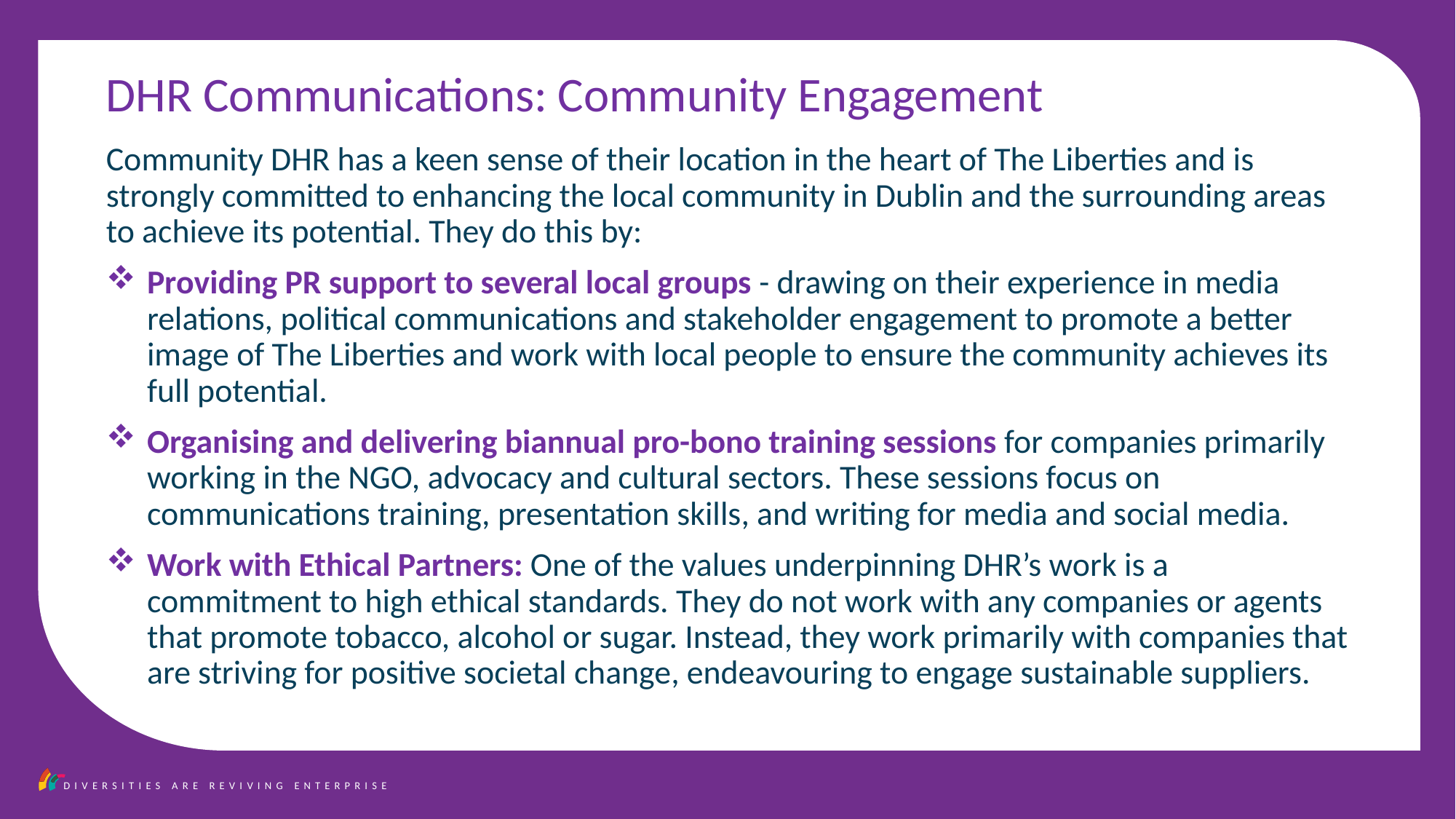

DHR Communications: Community Engagement

Community DHR has a keen sense of their location in the heart of The Liberties and is strongly committed to enhancing the local community in Dublin and the surrounding areas to achieve its potential. They do this by:
Providing PR support to several local groups - drawing on their experience in media relations, political communications and stakeholder engagement to promote a better image of The Liberties and work with local people to ensure the community achieves its full potential.
Organising and delivering biannual pro-bono training sessions for companies primarily working in the NGO, advocacy and cultural sectors. These sessions focus on communications training, presentation skills, and writing for media and social media.
Work with Ethical Partners: One of the values underpinning DHR’s work is a commitment to high ethical standards. They do not work with any companies or agents that promote tobacco, alcohol or sugar. Instead, they work primarily with companies that are striving for positive societal change, endeavouring to engage sustainable suppliers.